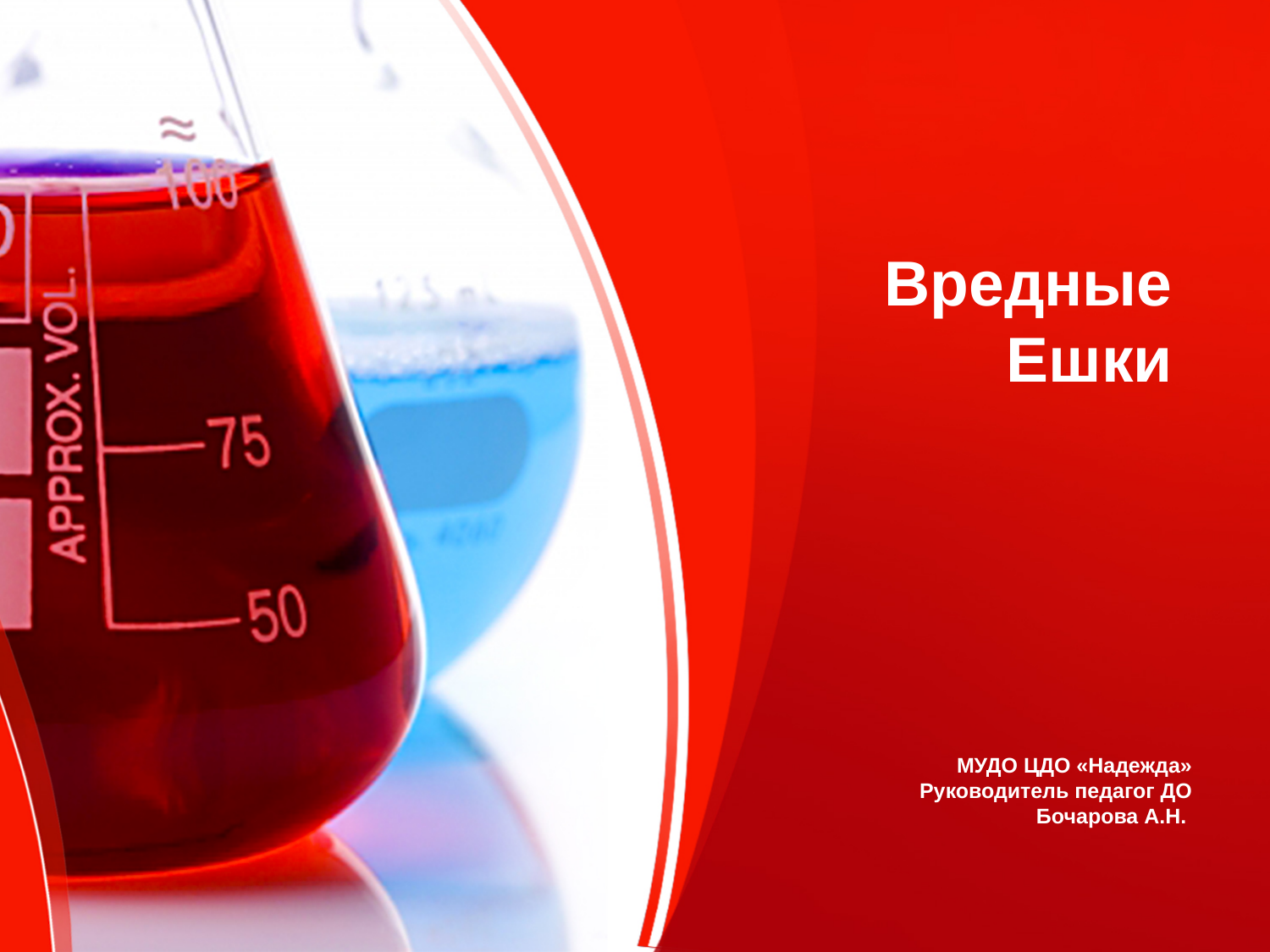

Вредные Ешки
МУДО ЦДО «Надежда»
Руководитель педагог ДО
Бочарова А.Н.